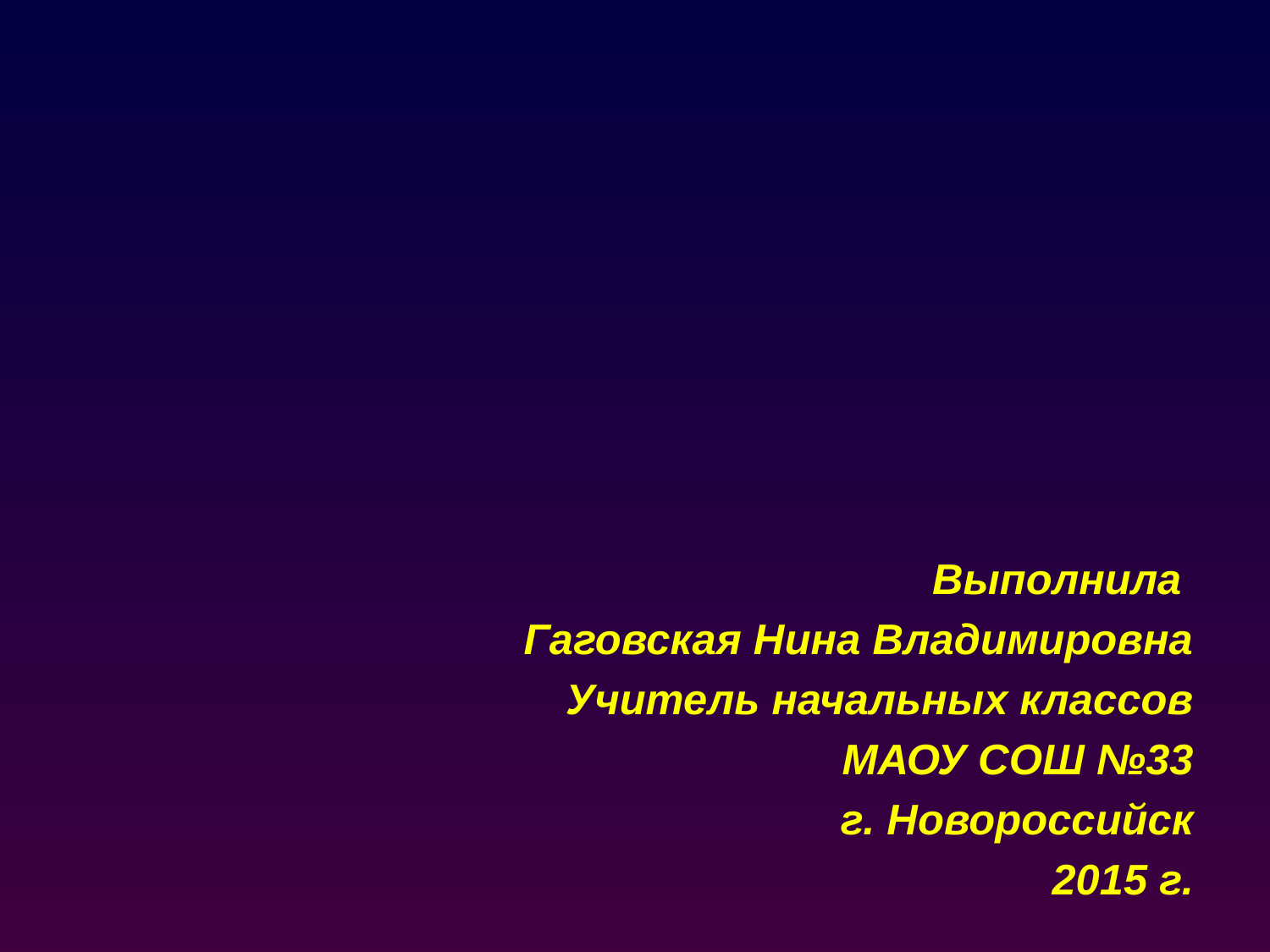

# « Мы-дети Победы»
Выполнила
Гаговская Нина Владимировна
Учитель начальных классов
МАОУ СОШ №33
г. Новороссийск
  2015 г.